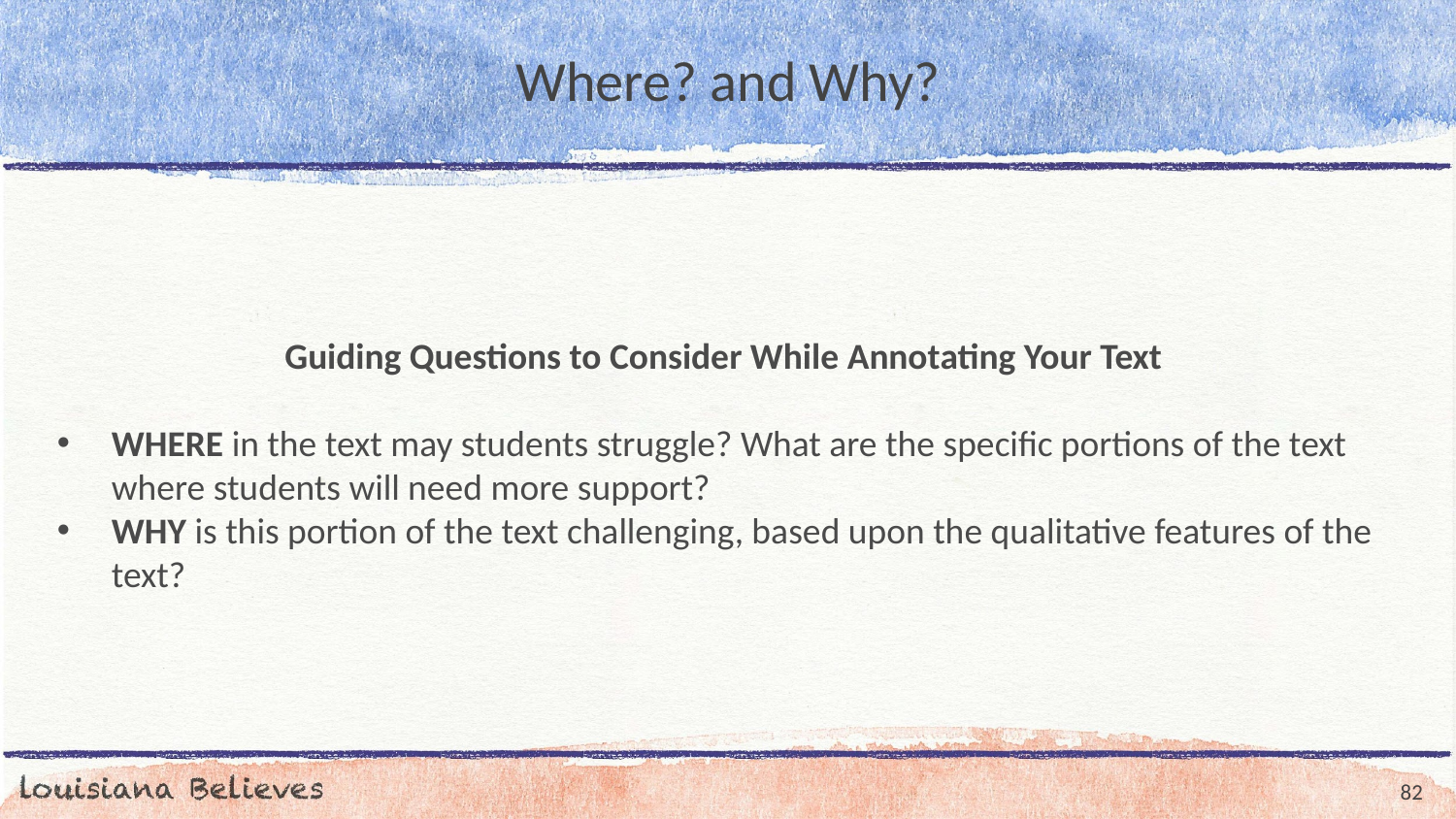

# Where? and Why?
Guiding Questions to Consider While Annotating Your Text

WHERE in the text may students struggle? What are the specific portions of the text where students will need more support?
WHY is this portion of the text challenging, based upon the qualitative features of the text?